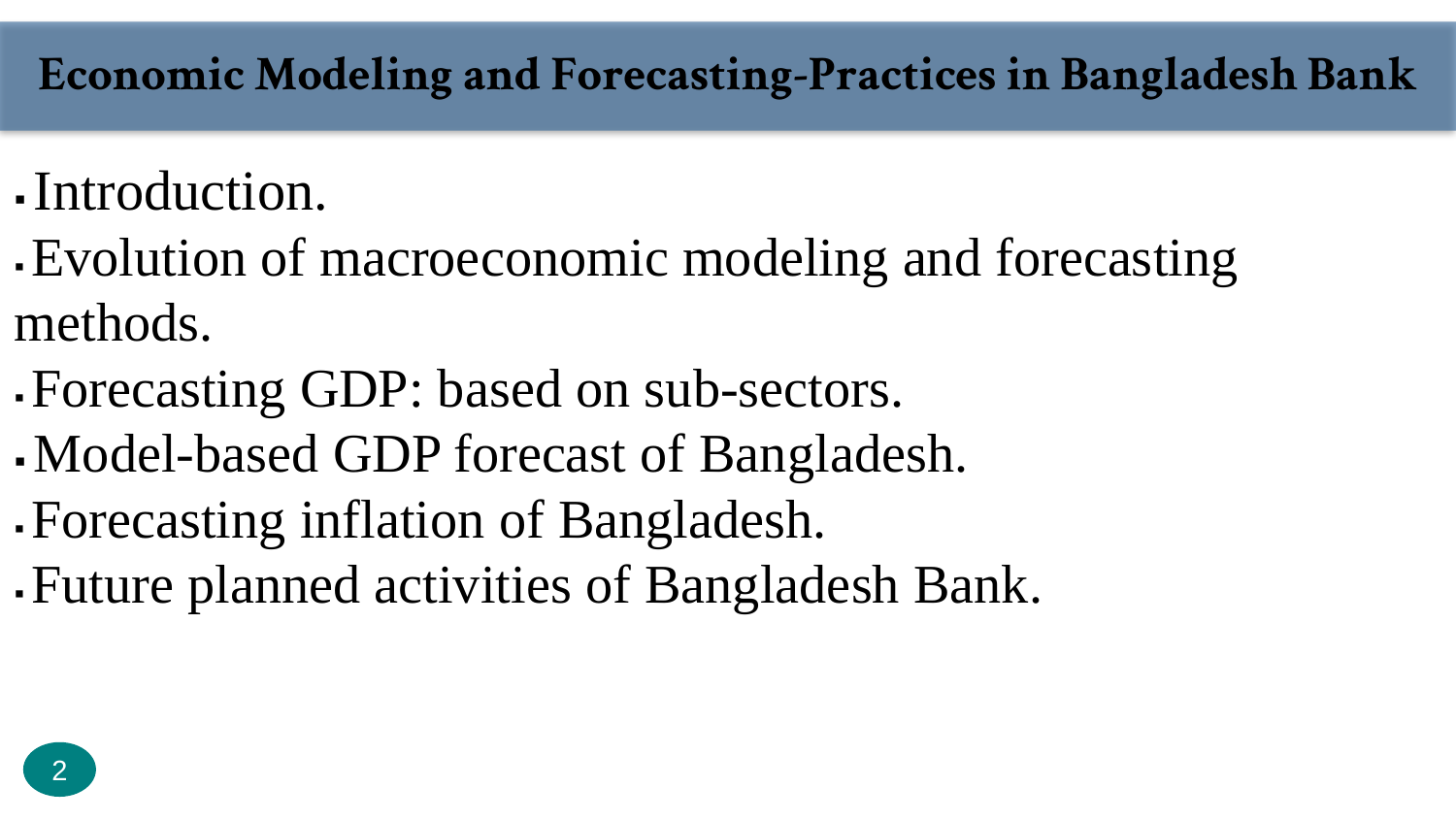

Economic Modeling and Forecasting-Practices in Bangladesh Bank
▪ Introduction.
▪ Evolution of macroeconomic modeling and forecasting methods.
▪ Forecasting GDP: based on sub-sectors.
▪ Model-based GDP forecast of Bangladesh.
▪ Forecasting inflation of Bangladesh.
▪ Future planned activities of Bangladesh Bank.

2